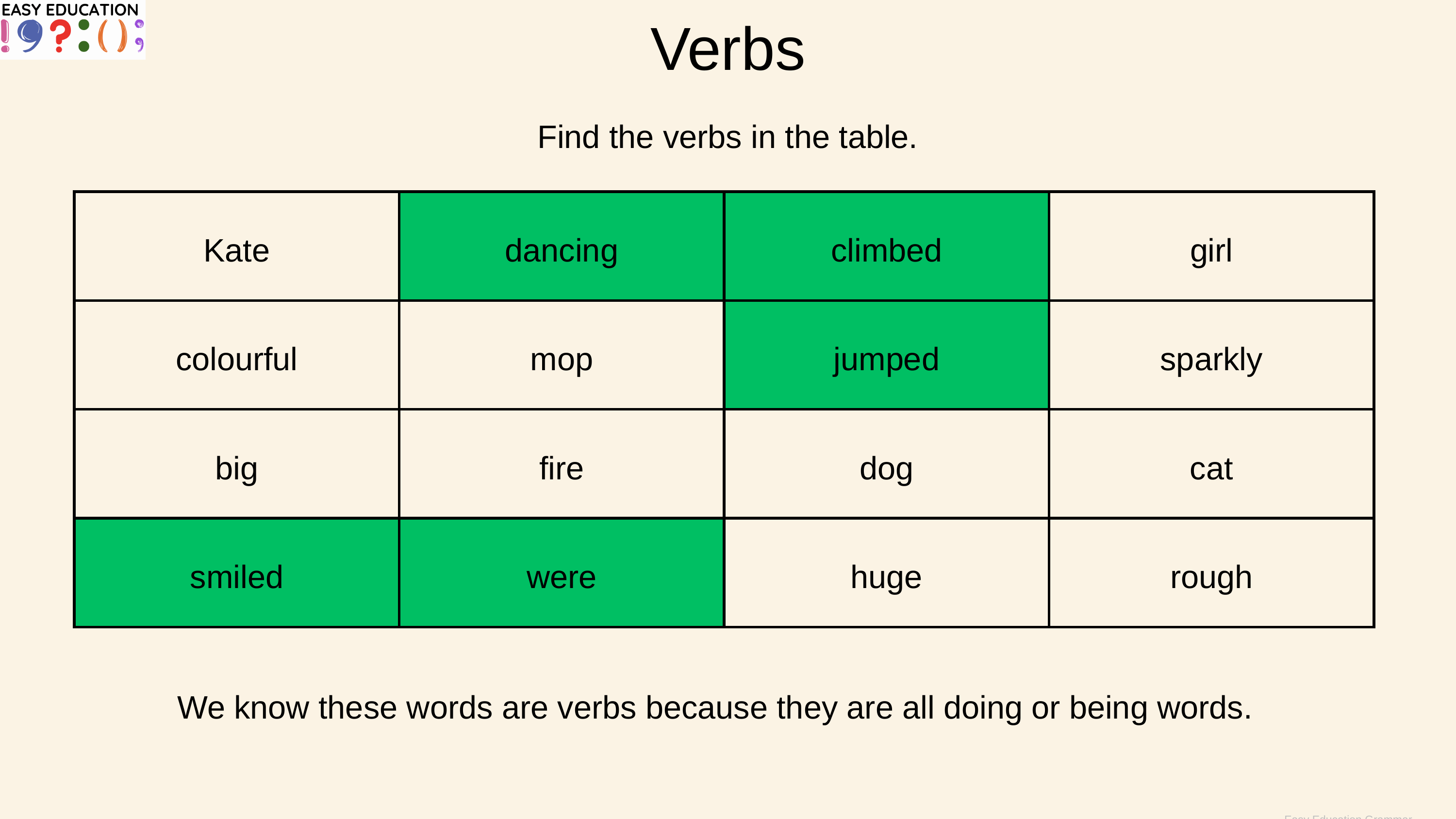

Verbs
Find the verbs in the table.
| Kate | dancing | climbed | girl |
| --- | --- | --- | --- |
| colourful | mop | jumped | sparkly |
| big | fire | dog | cat |
| smiled | were | huge | rough |
We know these words are verbs because they are all doing or being words.